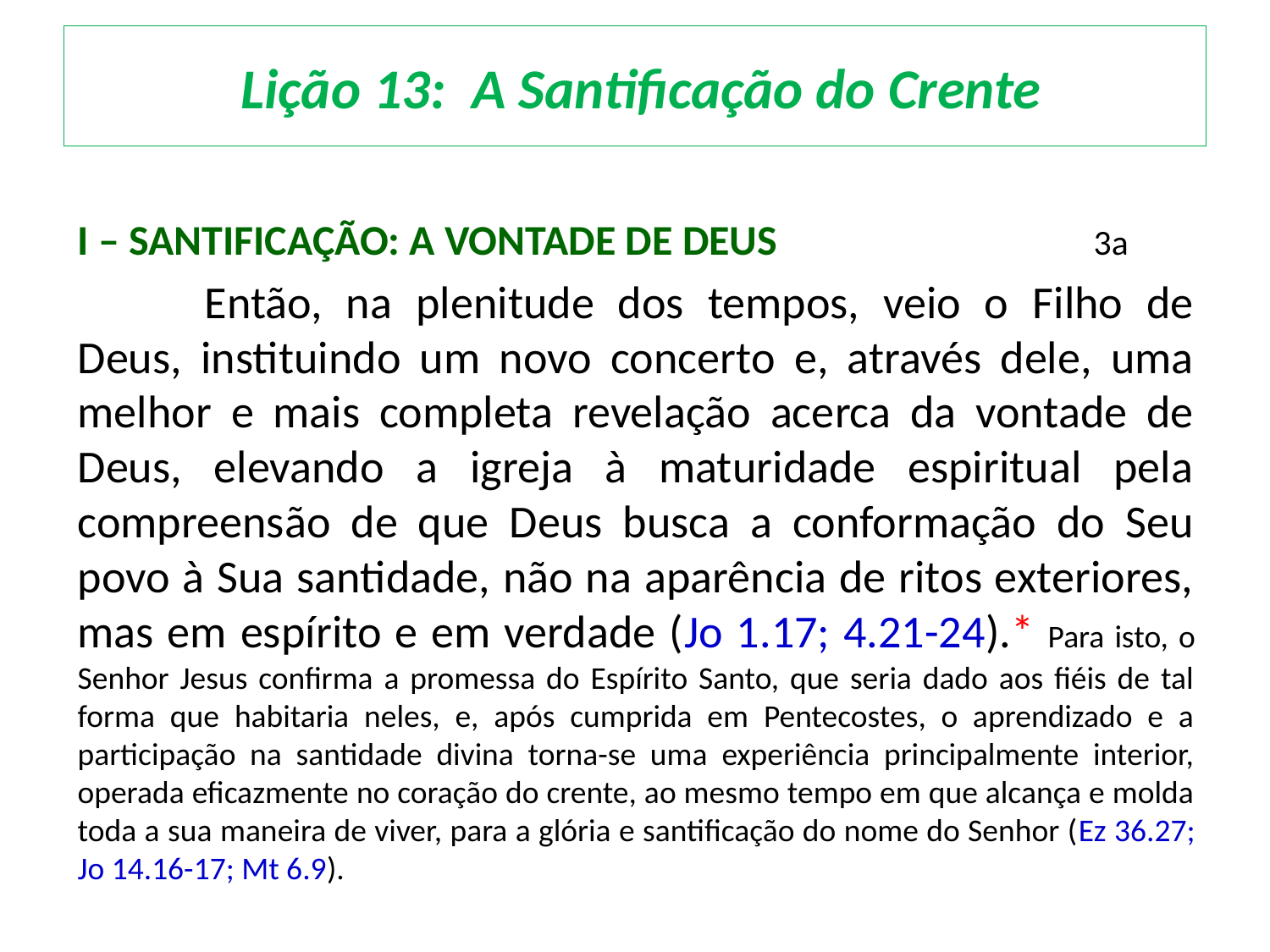

# Lição 13:  A Santificação do Crente
I – SANTIFICAÇÃO: A VONTADE DE DEUS   			3a
	Então, na plenitude dos tempos, veio o Filho de Deus, instituindo um novo concerto e, através dele, uma melhor e mais completa revelação acerca da vontade de Deus, elevando a igreja à maturidade espiritual pela compreensão de que Deus busca a conformação do Seu povo à Sua santidade, não na aparência de ritos exteriores, mas em espírito e em verdade (Jo 1.17; 4.21-24).* Para isto, o Senhor Jesus confirma a promessa do Espírito Santo, que seria dado aos fiéis de tal forma que habitaria neles, e, após cumprida em Pentecostes, o aprendizado e a participação na santidade divina torna-se uma experiência principalmente interior, operada eficazmente no coração do crente, ao mesmo tempo em que alcança e molda toda a sua maneira de viver, para a glória e santificação do nome do Senhor (Ez 36.27; Jo 14.16-17; Mt 6.9).